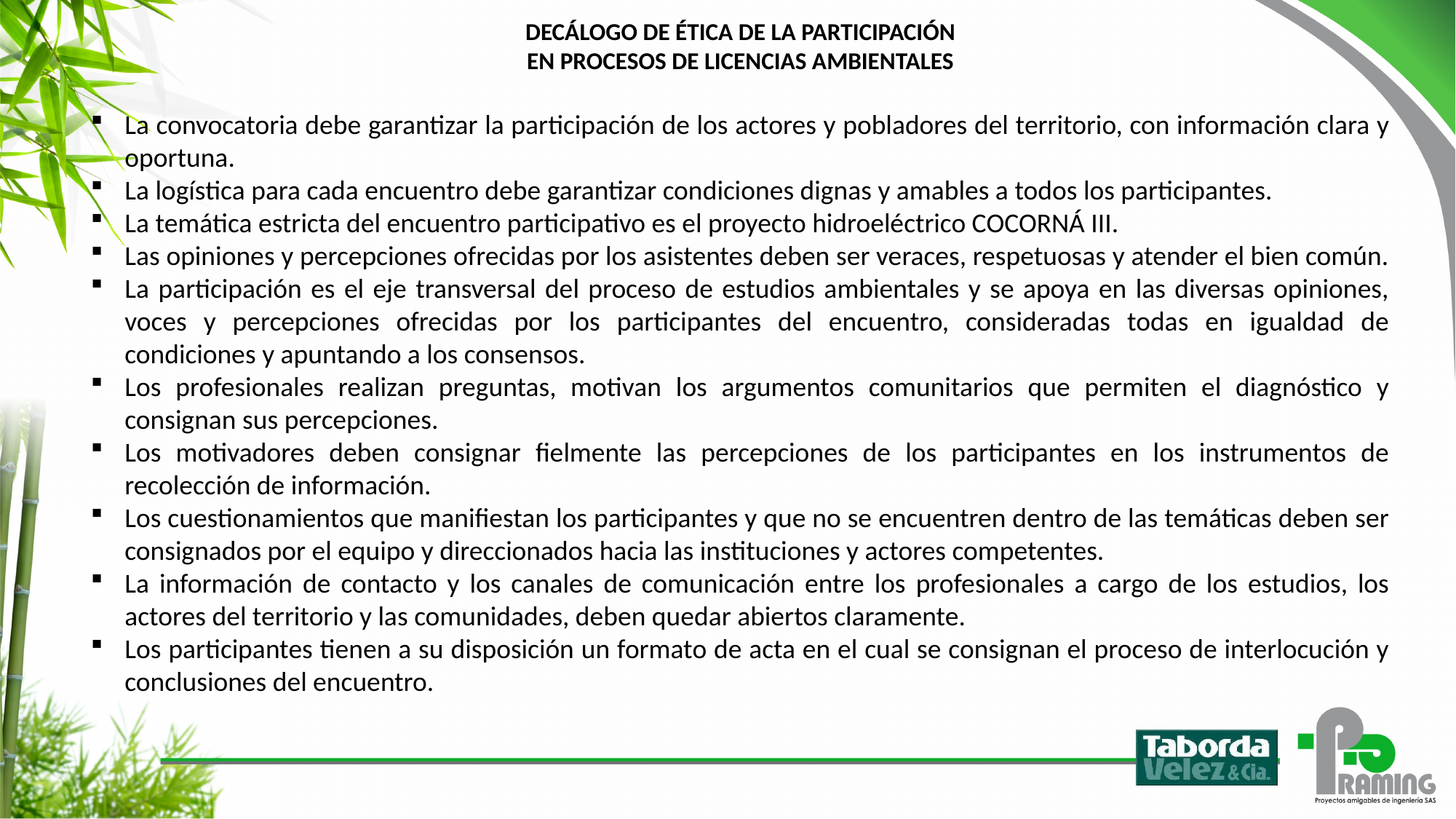

DECÁLOGO DE ÉTICA DE LA PARTICIPACIÓN
EN PROCESOS DE LICENCIAS AMBIENTALES

La convocatoria debe garantizar la participación de los actores y pobladores del territorio, con información clara y oportuna.
La logística para cada encuentro debe garantizar condiciones dignas y amables a todos los participantes.
La temática estricta del encuentro participativo es el proyecto hidroeléctrico COCORNÁ III.
Las opiniones y percepciones ofrecidas por los asistentes deben ser veraces, respetuosas y atender el bien común.
La participación es el eje transversal del proceso de estudios ambientales y se apoya en las diversas opiniones, voces y percepciones ofrecidas por los participantes del encuentro, consideradas todas en igualdad de condiciones y apuntando a los consensos.
Los profesionales realizan preguntas, motivan los argumentos comunitarios que permiten el diagnóstico y consignan sus percepciones.
Los motivadores deben consignar fielmente las percepciones de los participantes en los instrumentos de recolección de información.
Los cuestionamientos que manifiestan los participantes y que no se encuentren dentro de las temáticas deben ser consignados por el equipo y direccionados hacia las instituciones y actores competentes.
La información de contacto y los canales de comunicación entre los profesionales a cargo de los estudios, los actores del territorio y las comunidades, deben quedar abiertos claramente.
Los participantes tienen a su disposición un formato de acta en el cual se consignan el proceso de interlocución y conclusiones del encuentro.